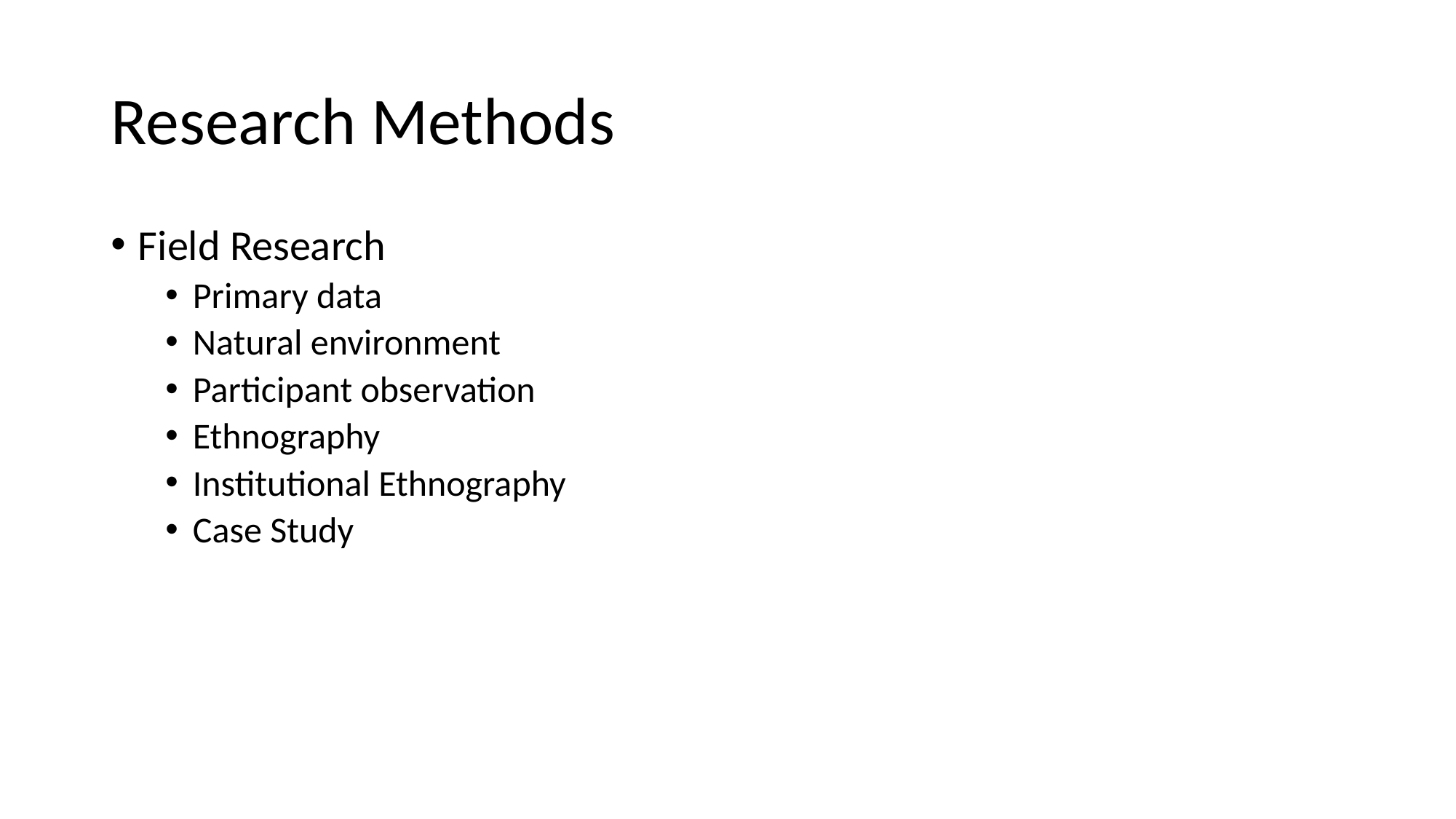

# Research Methods
Field Research
Primary data
Natural environment
Participant observation
Ethnography
Institutional Ethnography
Case Study